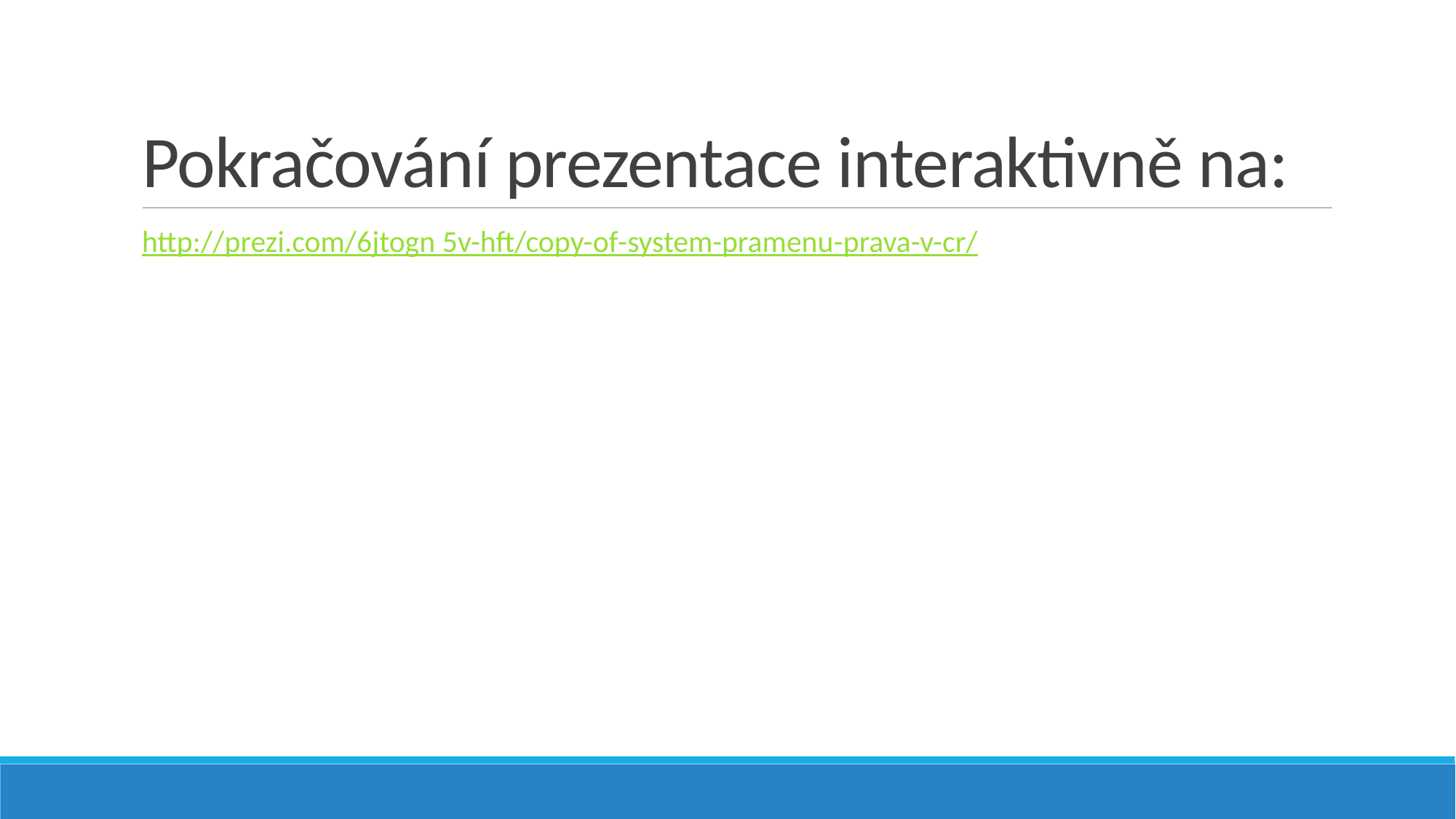

# Pokračování prezentace interaktivně na:
http://prezi.com/6jtogn 5v-hft/copy-of-system-pramenu-prava-v-cr/